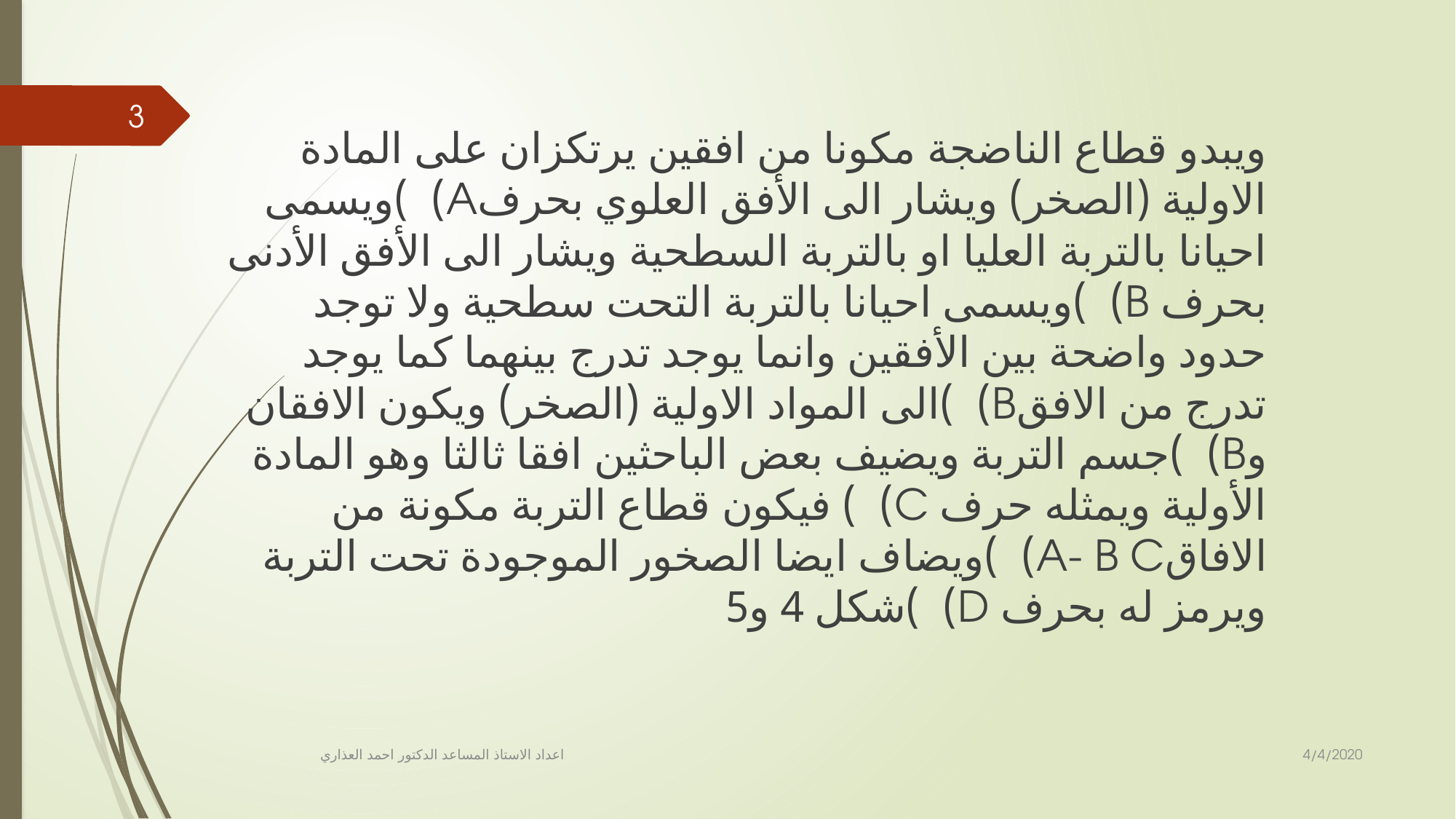

3
ويبدو قطاع الناضجة مكونا من افقين يرتكزان على المادة الاولية (الصخر) ويشار الى الأفق العلوي بحرفA)  )ويسمى احيانا بالتربة العليا او بالتربة السطحية ويشار الى الأفق الأدنى بحرف B)  )ويسمى احيانا بالتربة التحت سطحية ولا توجد حدود واضحة بين الأفقين وانما يوجد تدرج بينهما كما يوجد تدرج من الافقB)  )الى المواد الاولية (الصخر) ويكون الافقان وB)  )جسم التربة ويضيف بعض الباحثين افقا ثالثا وهو المادة الأولية ويمثله حرف C)  ) فيكون قطاع التربة مكونة من الافاقA- B C)  )ويضاف ايضا الصخور الموجودة تحت التربة ويرمز له بحرف D)  )شكل 4 و5
4/4/2020
اعداد الاستاذ المساعد الدكتور احمد العذاري